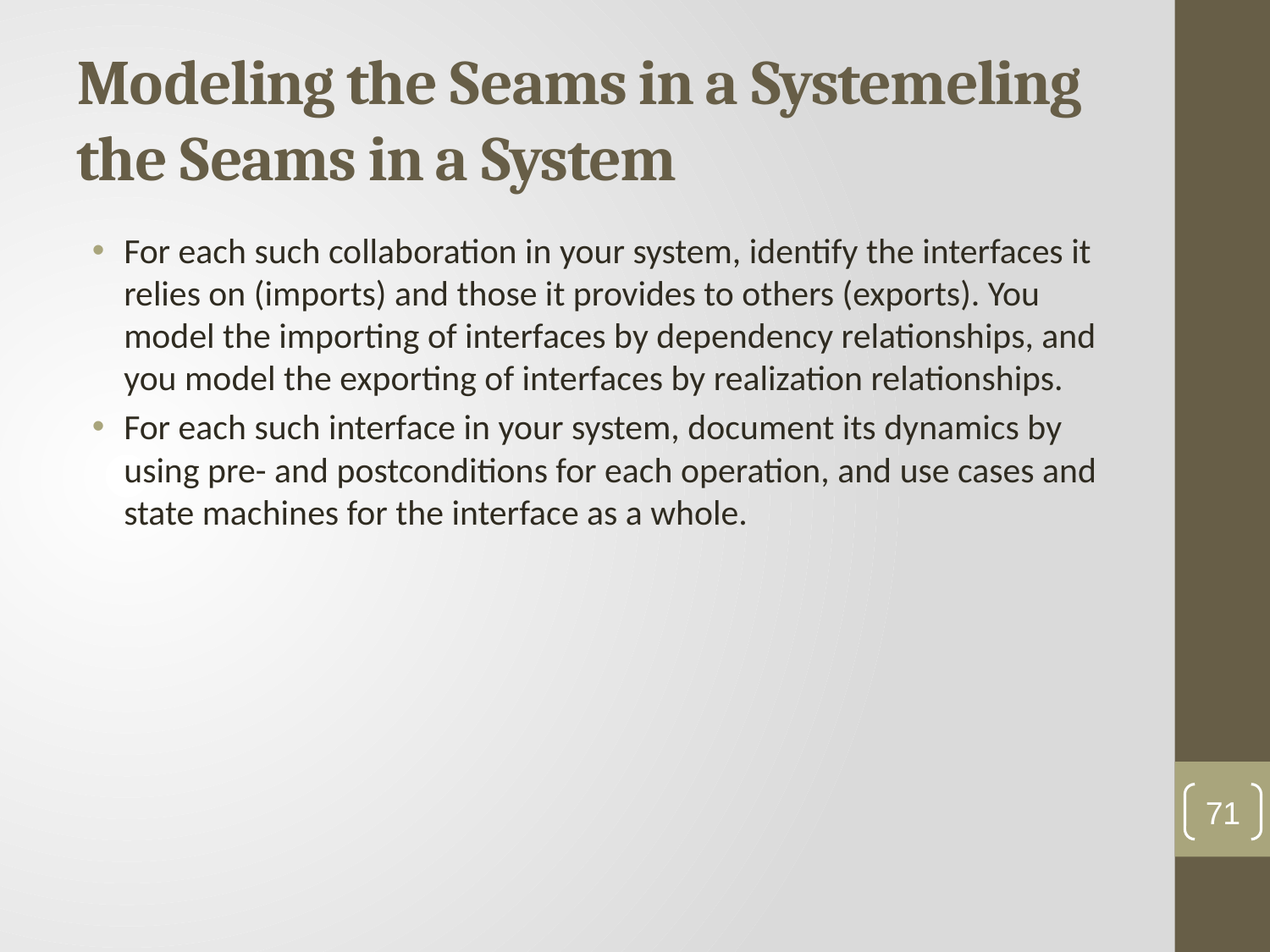

# Modeling the Seams in a Systemeling the Seams in a System
For each such collaboration in your system, identify the interfaces it relies on (imports) and those it provides to others (exports). You model the importing of interfaces by dependency relationships, and you model the exporting of interfaces by realization relationships.
For each such interface in your system, document its dynamics by using pre- and postconditions for each operation, and use cases and state machines for the interface as a whole.

71